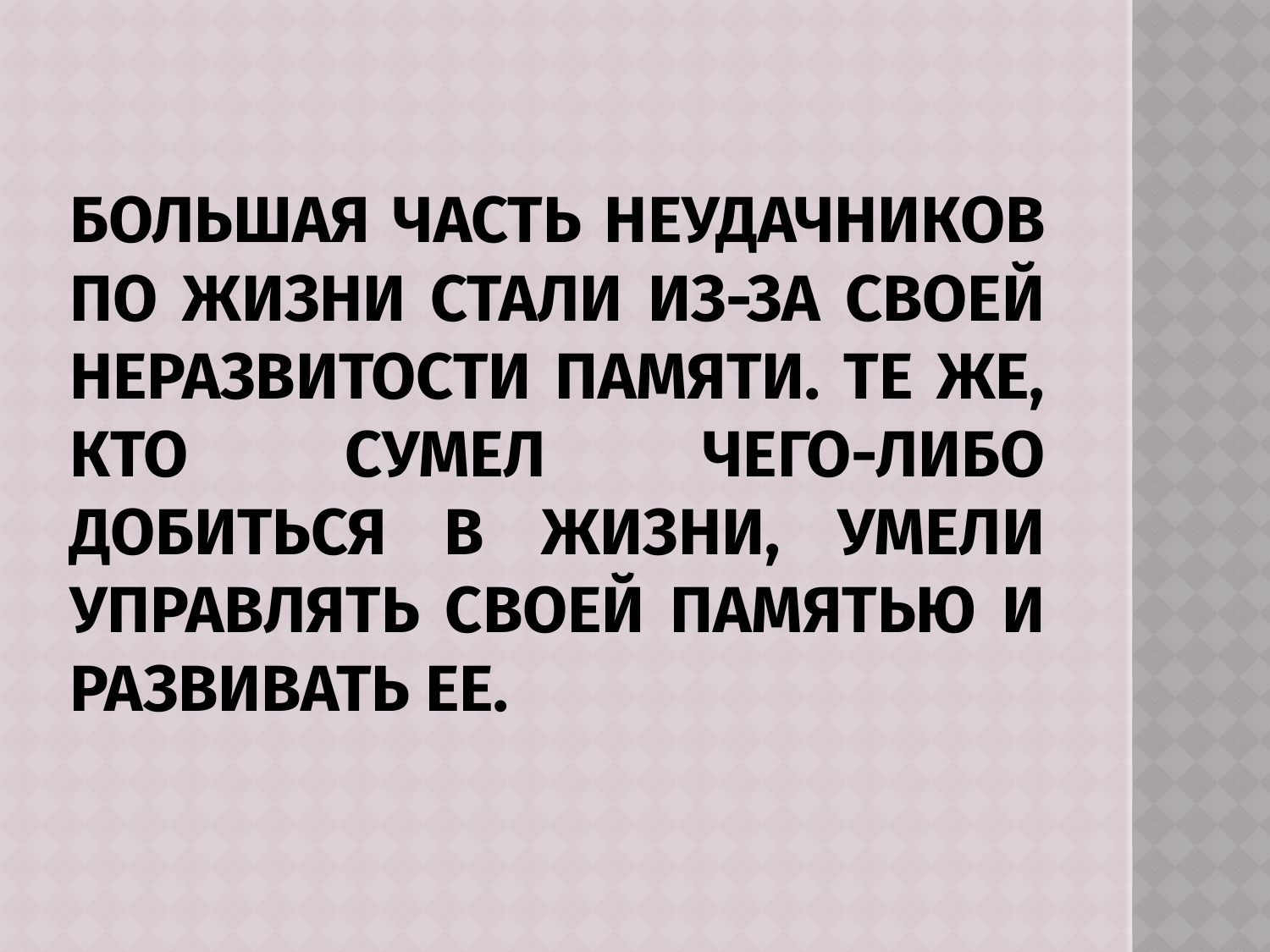

# Большая часть неудачников по жизни стали из-за своей неразвитости памяти. Те же, кто сумел чего-либо добиться в жизни, умели управлять своей памятью и развивать ее.